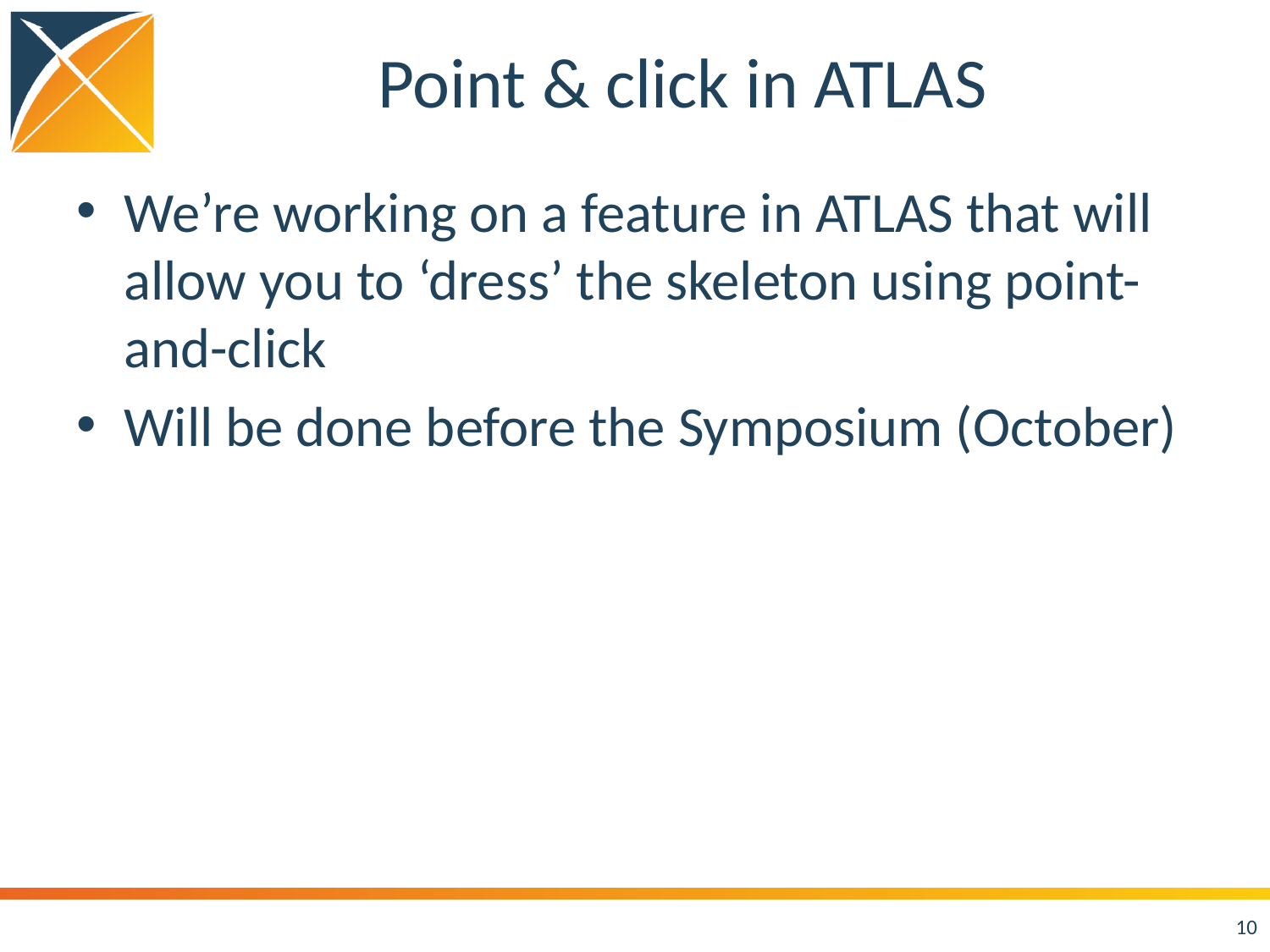

# Point & click in ATLAS
We’re working on a feature in ATLAS that will allow you to ‘dress’ the skeleton using point-and-click
Will be done before the Symposium (October)
10